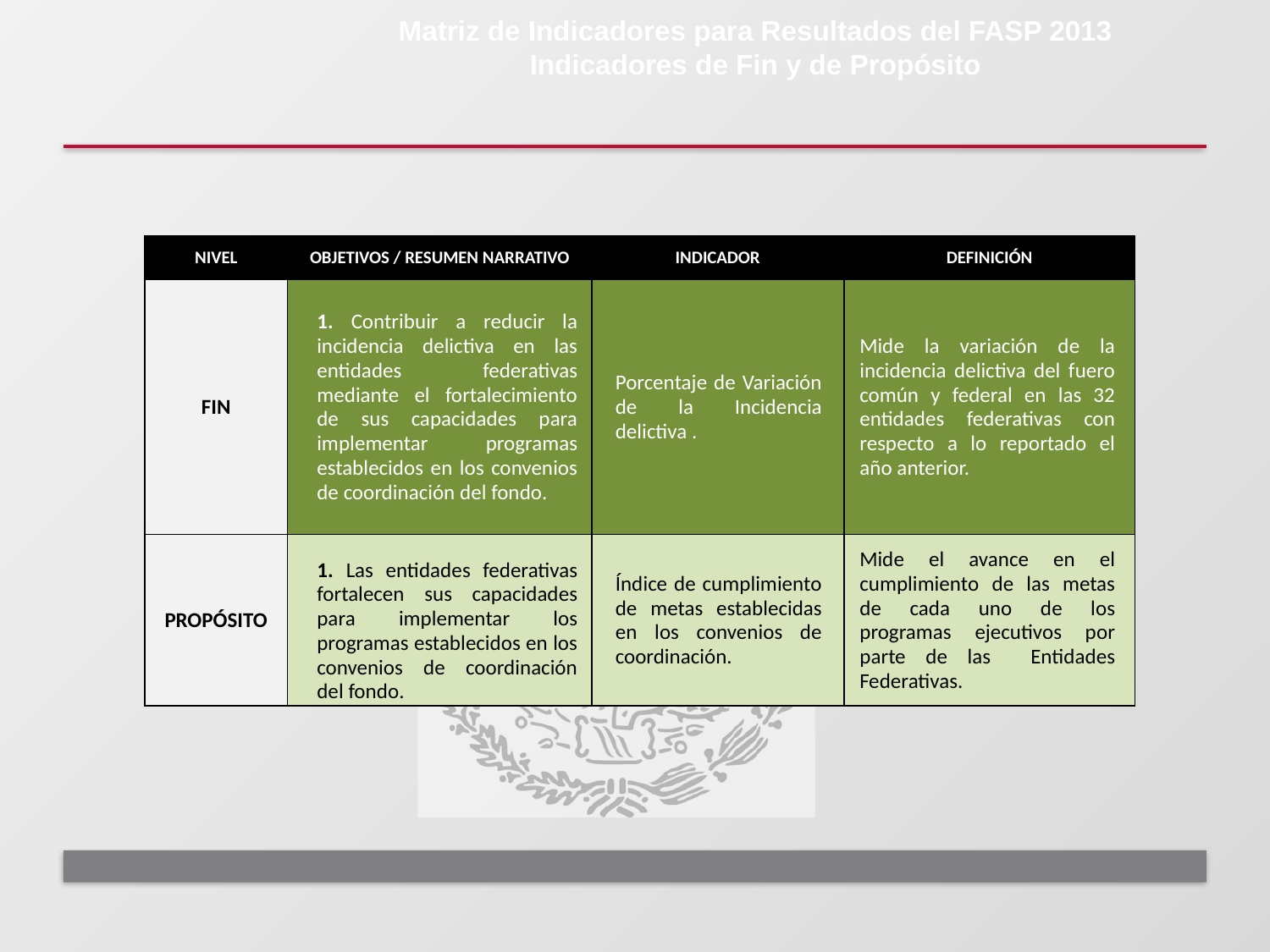

# Matriz de Indicadores para Resultados del FASP 2013 Indicadores de Fin y de Propósito
| NIVEL | OBJETIVOS / RESUMEN NARRATIVO | INDICADOR | DEFINICIÓN |
| --- | --- | --- | --- |
| FIN | 1. Contribuir a reducir la incidencia delictiva en las entidades federativas mediante el fortalecimiento de sus capacidades para implementar programas establecidos en los convenios de coordinación del fondo. | Porcentaje de Variación de la Incidencia delictiva . | Mide la variación de la incidencia delictiva del fuero común y federal en las 32 entidades federativas con respecto a lo reportado el año anterior. |
| PROPÓSITO | 1. Las entidades federativas fortalecen sus capacidades para implementar los programas establecidos en los convenios de coordinación del fondo. | Índice de cumplimiento de metas establecidas en los convenios de coordinación. | Mide el avance en el cumplimiento de las metas de cada uno de los programas ejecutivos por parte de las Entidades Federativas. |